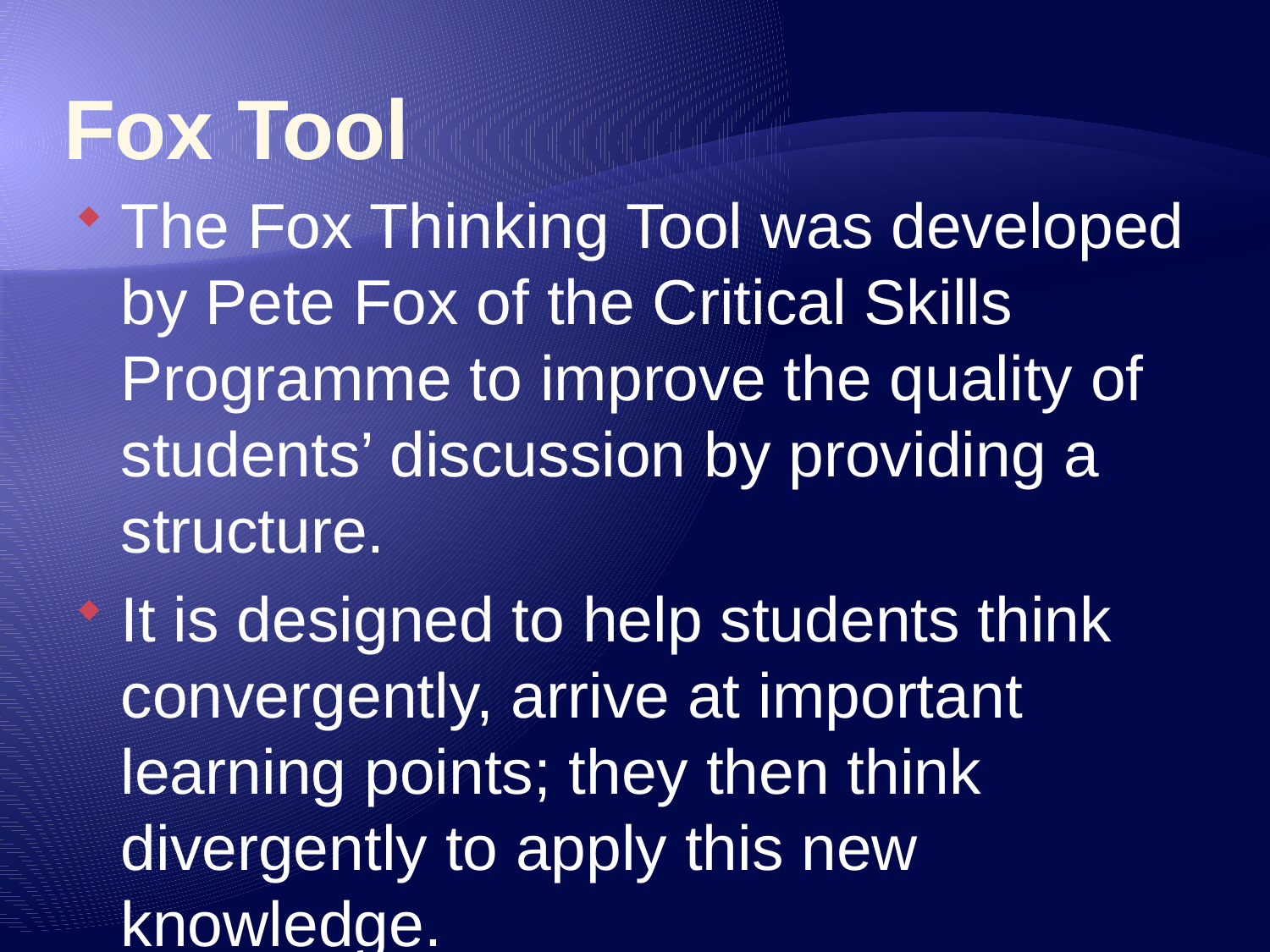

# Fox Tool
The Fox Thinking Tool was developed by Pete Fox of the Critical Skills Programme to improve the quality of students’ discussion by providing a structure.
It is designed to help students think convergently, arrive at important learning points; they then think divergently to apply this new knowledge.